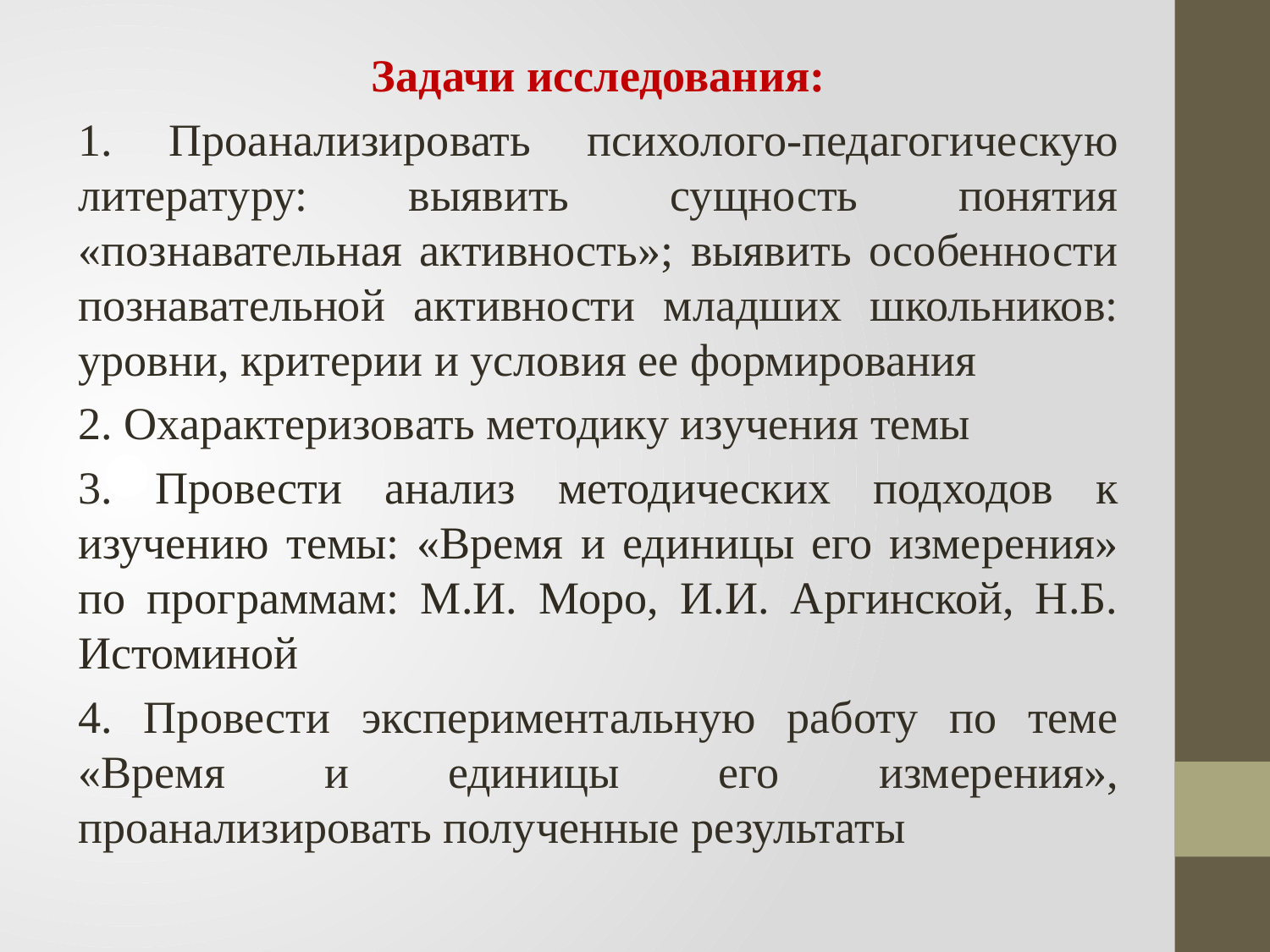

Задачи исследования:
1. Проанализировать психолого-педагогическую литературу: выявить сущность понятия «познавательная активность»; выявить особенности познавательной активности младших школьников: уровни, критерии и условия ее формирования
2. Охарактеризовать методику изучения темы
3. Провести анализ методических подходов к изучению темы: «Время и единицы его измерения» по программам: М.И. Моро, И.И. Аргинской, Н.Б. Истоминой
4. Провести экспериментальную работу по теме «Время и единицы его измерения», проанализировать полученные результаты